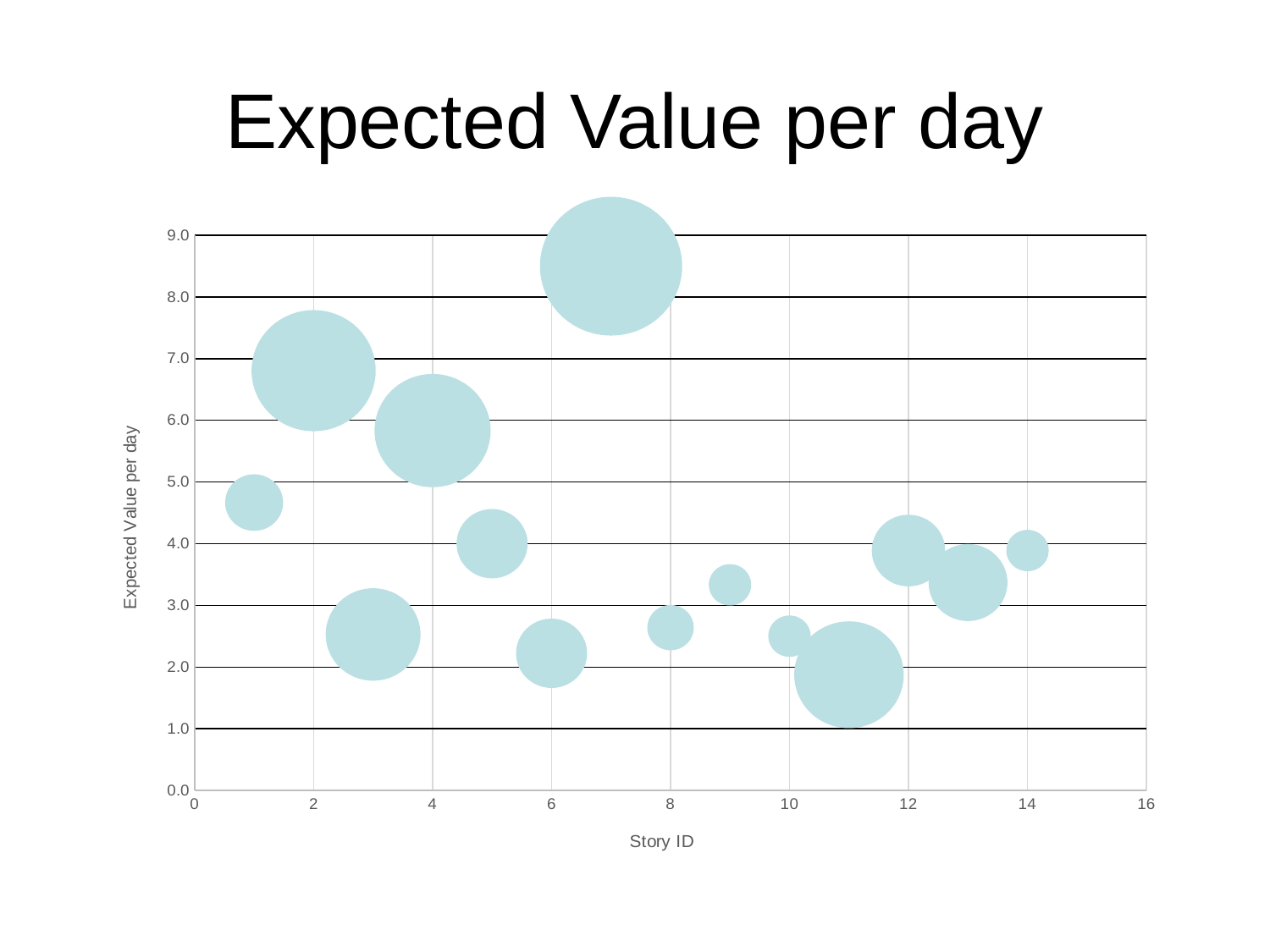

# Expected Value per day

### Chart

| Category | Ave/Attempt |
|---|---|